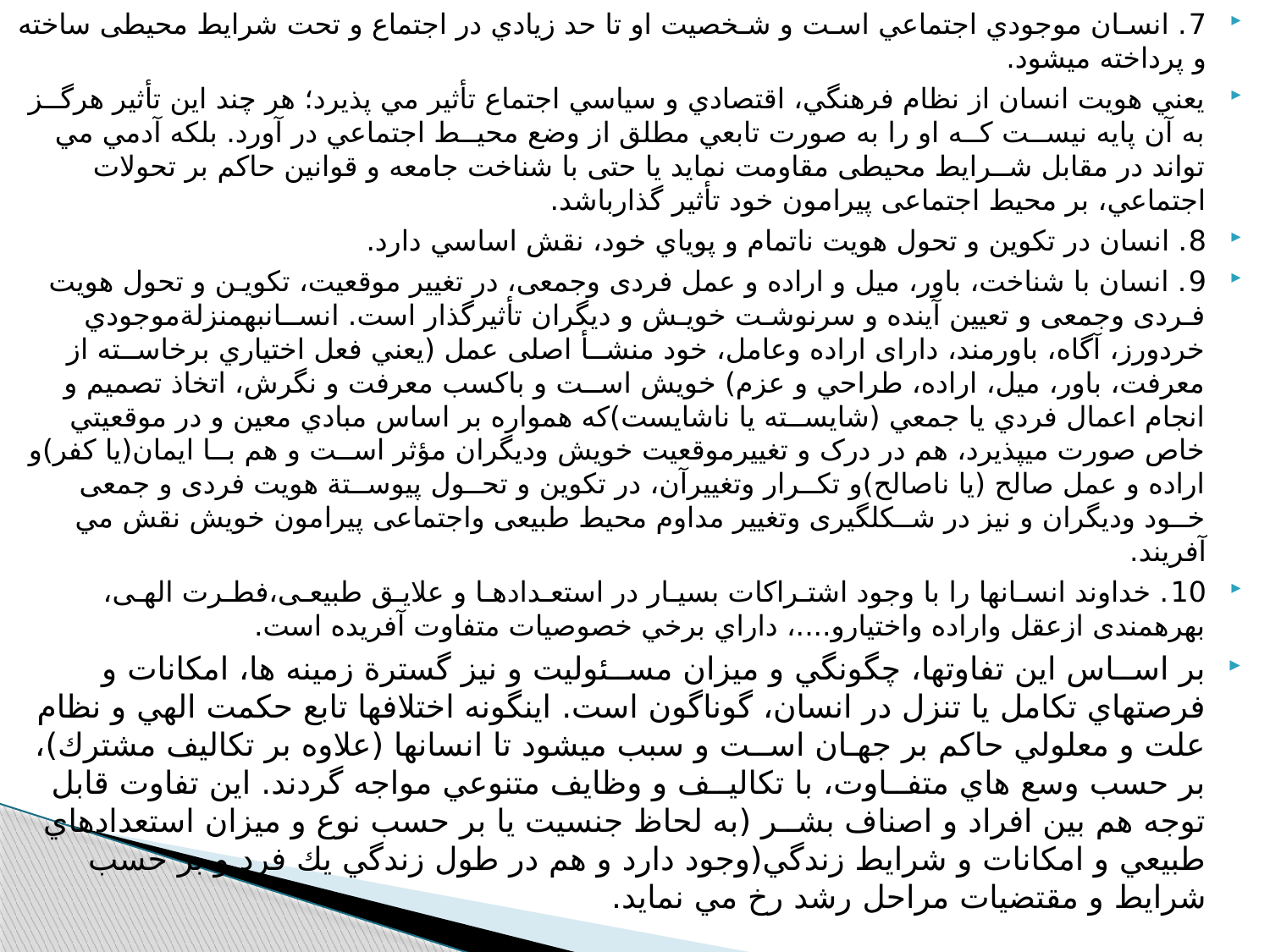

7. انسـان موجودي اجتماعي اسـت و شـخصيت او تا حد زيادي در اجتماع و تحت شرايط محيطی ساخته و پرداخته ميشود.
يعني هويت انسان از نظام فرهنگي، اقتصادي و سياسي اجتماع تأثير مي پذيرد؛ هر چند اين تأثير هرگــز به آن پايه نيســت كــه او را به صورت تابعي مطلق از وضع محيــط اجتماعي در آورد. بلكه آدمي مي تواند در مقابل شــرايط محيطی مقاومت نمايد يا حتی با شناخت جامعه و قوانين حاكم بر تحولات اجتماعي، بر محيط اجتماعی پيرامون خود تأثير گذارباشد.
8. انسان در تكوين و تحول هويت ناتمام و پوياي خود، نقش اساسي دارد.
9. انسان با شناخت، باور، ميل و اراده و عمل فردی وجمعی، در تغيير موقعيت، تکويـن و تحول هويت فـردی وجمعی و تعيين آينده و سرنوشـت خويـش و ديگران تأثيرگذار است. انســانبهمنزلةموجودي خردورز، آگاه، باورمند، دارای اراده وعامل، خود منشــأ اصلی عمل (يعني فعل اختياري برخاســته از معرفت، باور، ميل، اراده، طراحي و عزم) خويش اســت و باکسب معرفت و نگرش، اتخاذ تصميم و انجام اعمال فردي يا جمعي (شايســته يا ناشايست)که همواره بر اساس مبادي معين و در موقعيتي خاص صورت ميپذيرد، هم در درک و تغييرموقعيت خويش وديگران مؤثر اســت و هم بــا ايمان(يا کفر)و اراده و عمل صالح (يا ناصالح)و تکــرار وتغييرآن، در تکوين و تحــول پيوســتة هويت فردی و جمعی خــود وديگران و نيز در شــکلگيری وتغيير مداوم محيط طبيعی واجتماعی پيرامون خويش نقش مي آفريند.
10. خداوند انسـانها را با وجود اشتـراكات بسيـار در استعـدادهـا و علايـق طبيعـی،فطـرت الهـی، بهرهمندی ازعقل واراده واختيارو....، داراي برخي خصوصيات متفاوت آفريده است.
بر اســاس اين تفاوتها، چگونگي و ميزان مســئوليت و نيز گسترة زمينه ها، امکانات و فرصتهاي تکامل يا تنزل در انسان، گوناگون است. اينگونه اختلافها تابع حكمت الهي و نظام علت و معلولي حاکم بر جهـان اســت و سبب ميشود تا انسانها (علاوه بر تكاليف مشترك)، بر حسب وسع هاي متفــاوت، با تكاليــف و وظايف متنوعي مواجه گردند. اين تفاوت قابل توجه هم بين افراد و اصناف بشــر (به لحاظ جنسيت يا بر حسب نوع و ميزان استعدادهاي طبيعي و امكانات و شرايط زندگي(وجود دارد و هم در طول زندگي يك فرد و بر حسب شرايط و مقتضيات مراحل رشد رخ مي نمايد.